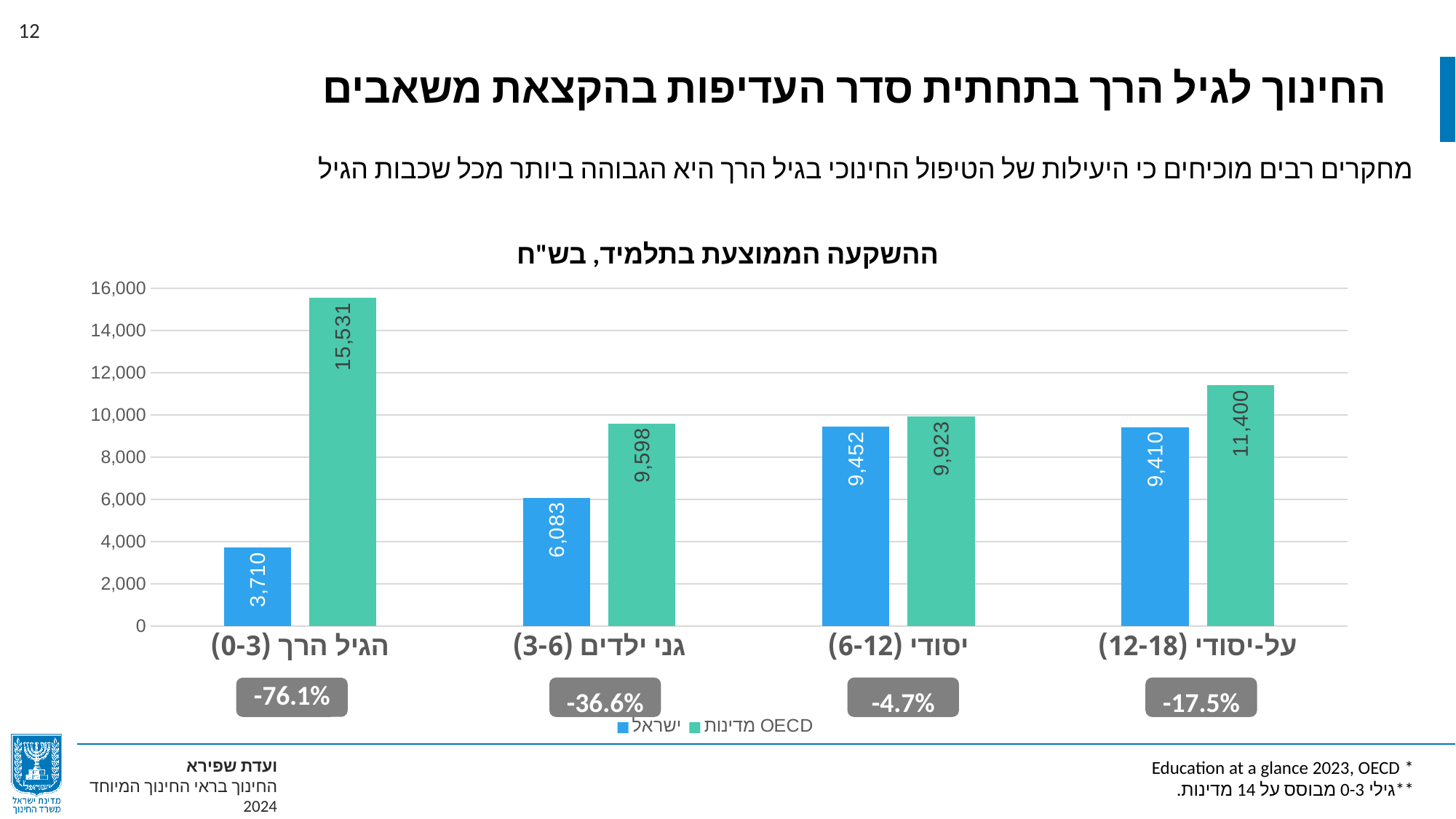

החינוך לגיל הרך בתחתית סדר העדיפות בהקצאת משאבים
מחקרים רבים מוכיחים כי היעילות של הטיפול החינוכי בגיל הרך היא הגבוהה ביותר מכל שכבות הגיל
ההשקעה הממוצעת בתלמיד, בש"ח

### Chart

| Category | ישראל | מדינות OECD |
|---|---|---|
| הגיל הרך (0-3) | 3710.0 | 15531.0 |
| גני ילדים (3-6) | 6083.0 | 9598.0 |
| יסודי (6-12) | 9452.0 | 9923.0 |
| על-יסודי (12-18) | 9410.0 | 11400.0 |
4.7%-
17.5%-
36.6%-
* Education at a glance 2023, OECD
**גילי 0-3 מבוסס על 14 מדינות.